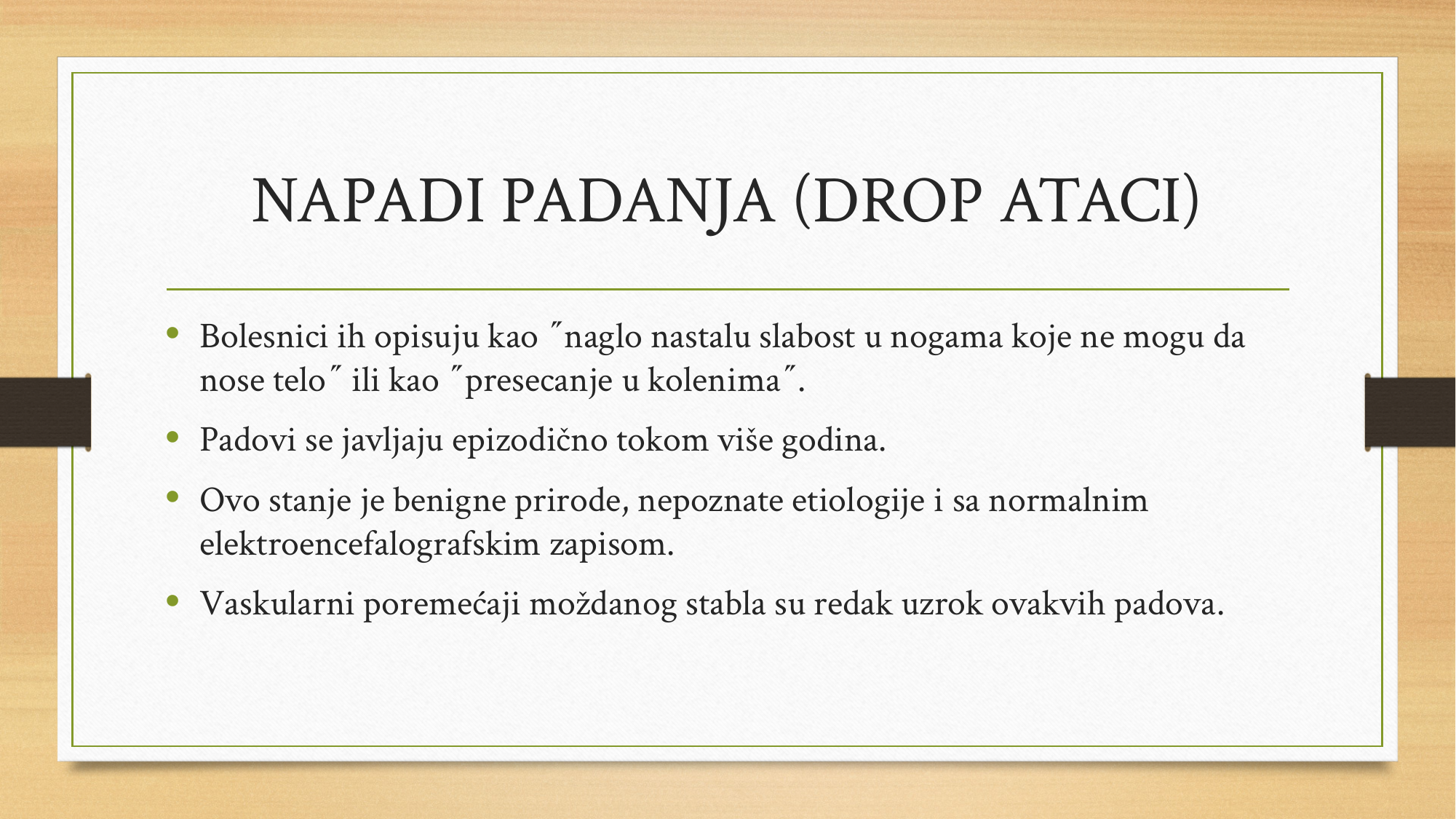

# NAPADI PADANJA (DROP ATACI)
Bolesnici ih opisuju kao ″naglo nastalu slabost u nogama koje ne mogu da nose telo″ ili kao ″presecanje u kolenima″.
Padovi se javljaju epizodično tokom više godina.
Ovo stanje je benigne prirode, nepoznate etiologije i sa normalnim elektroencefalografskim zapisom.
Vaskularni poremećaji moždanog stabla su redak uzrok ovakvih padova.